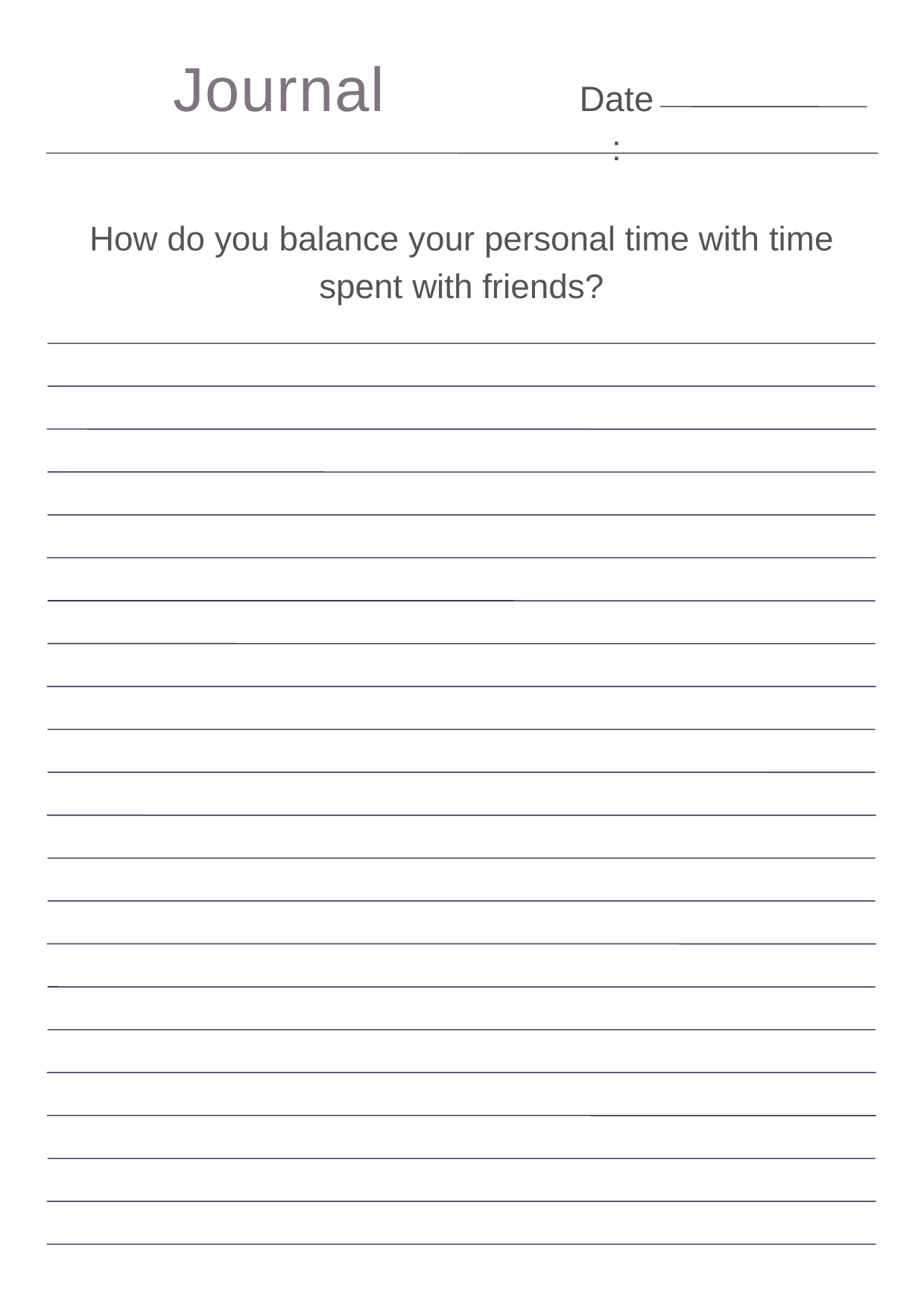

Journal
Date:

How do you balance your personal time with time spent with friends?